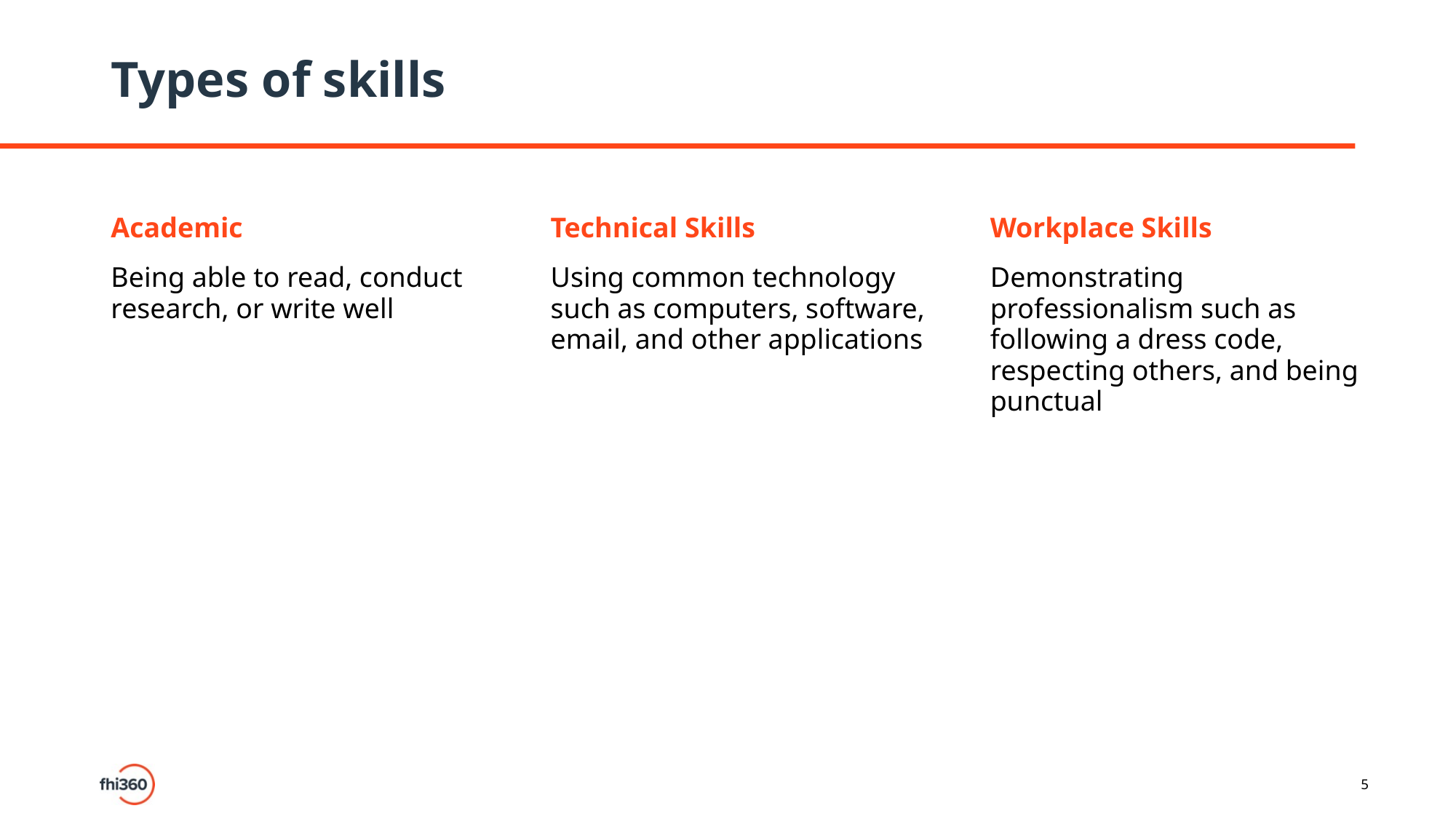

# Types of skills
Academic
Being able to read, conduct research, or write well

Technical Skills
Using common technology such as computers, software, email, and other applications

Workplace Skills
Demonstrating professionalism such as following a dress code, respecting others, and being punctual